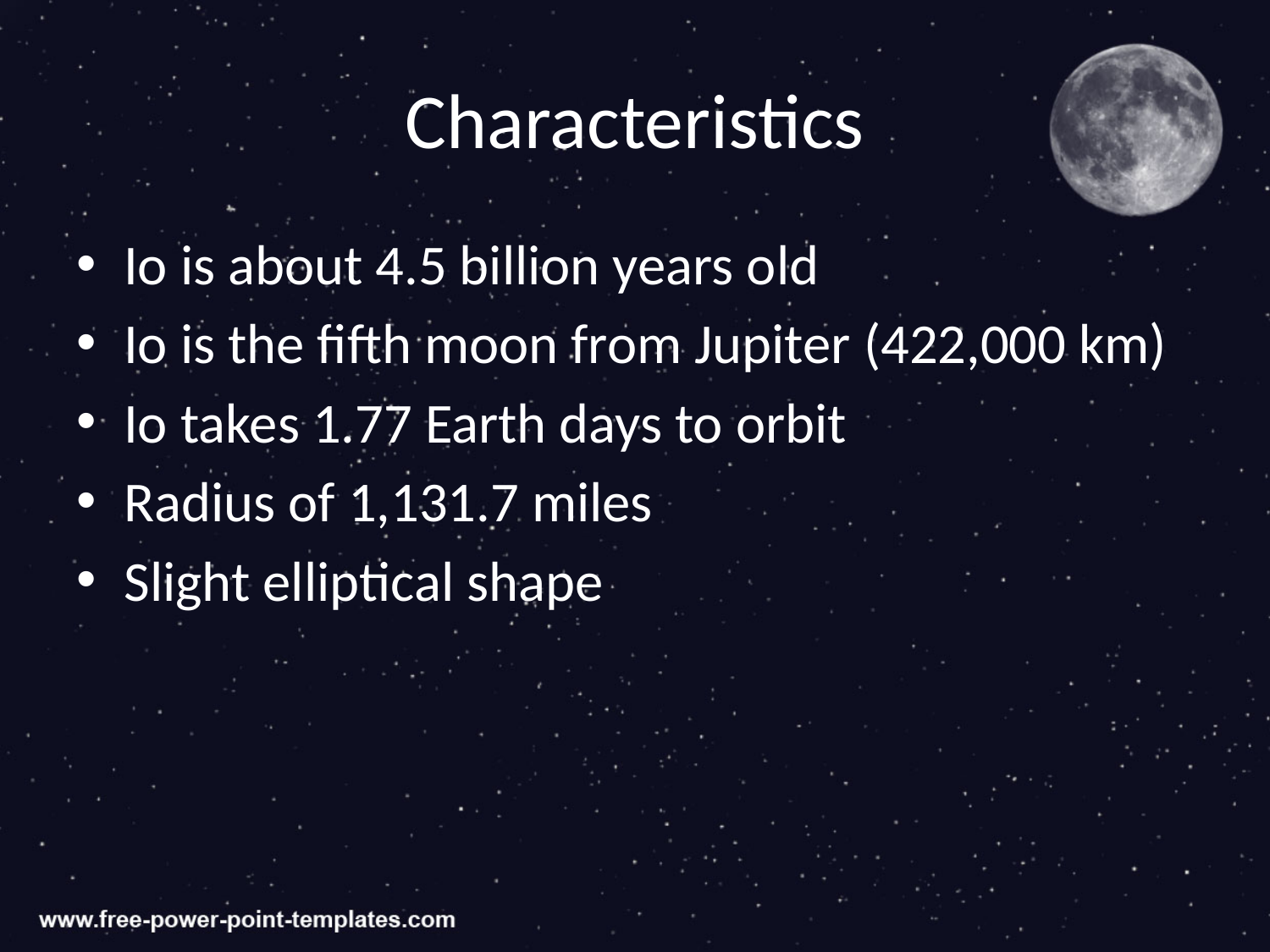

# Characteristics
Io is about 4.5 billion years old
Io is the fifth moon from Jupiter (422,000 km)
Io takes 1.77 Earth days to orbit
Radius of 1,131.7 miles
Slight elliptical shape